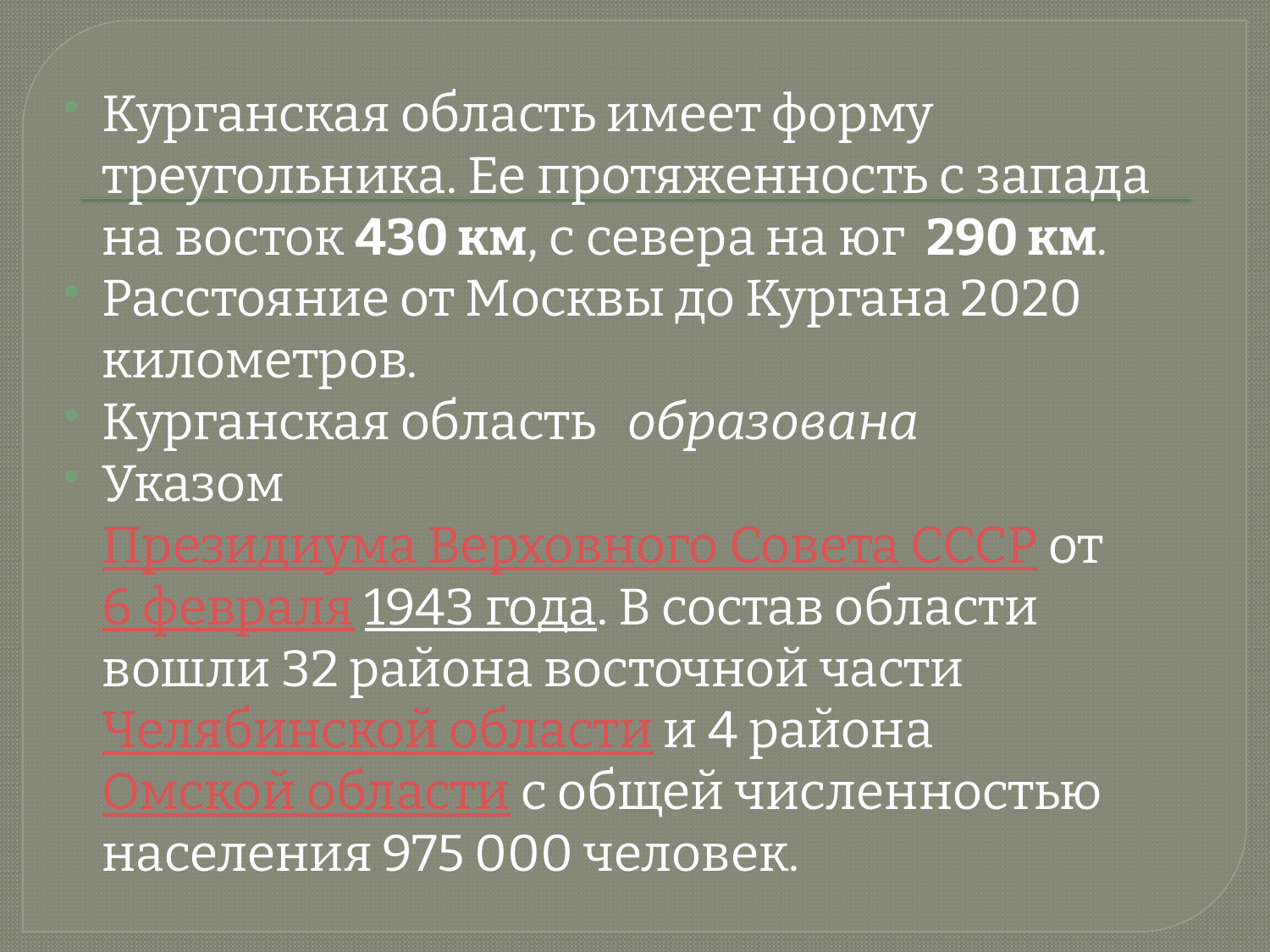

#
Курганская область имеет форму треугольника. Ее протяженность с запада на восток 430 км, с севера на юг  290 км.
Расстояние от Москвы до Кургана 2020 километров.
Курганская область   образована
Указом Президиума Верховного Совета СССР от 6 февраля 1943 года. В состав области вошли 32 района восточной части Челябинской области и 4 района Омской области с общей численностью населения 975 000 человек.